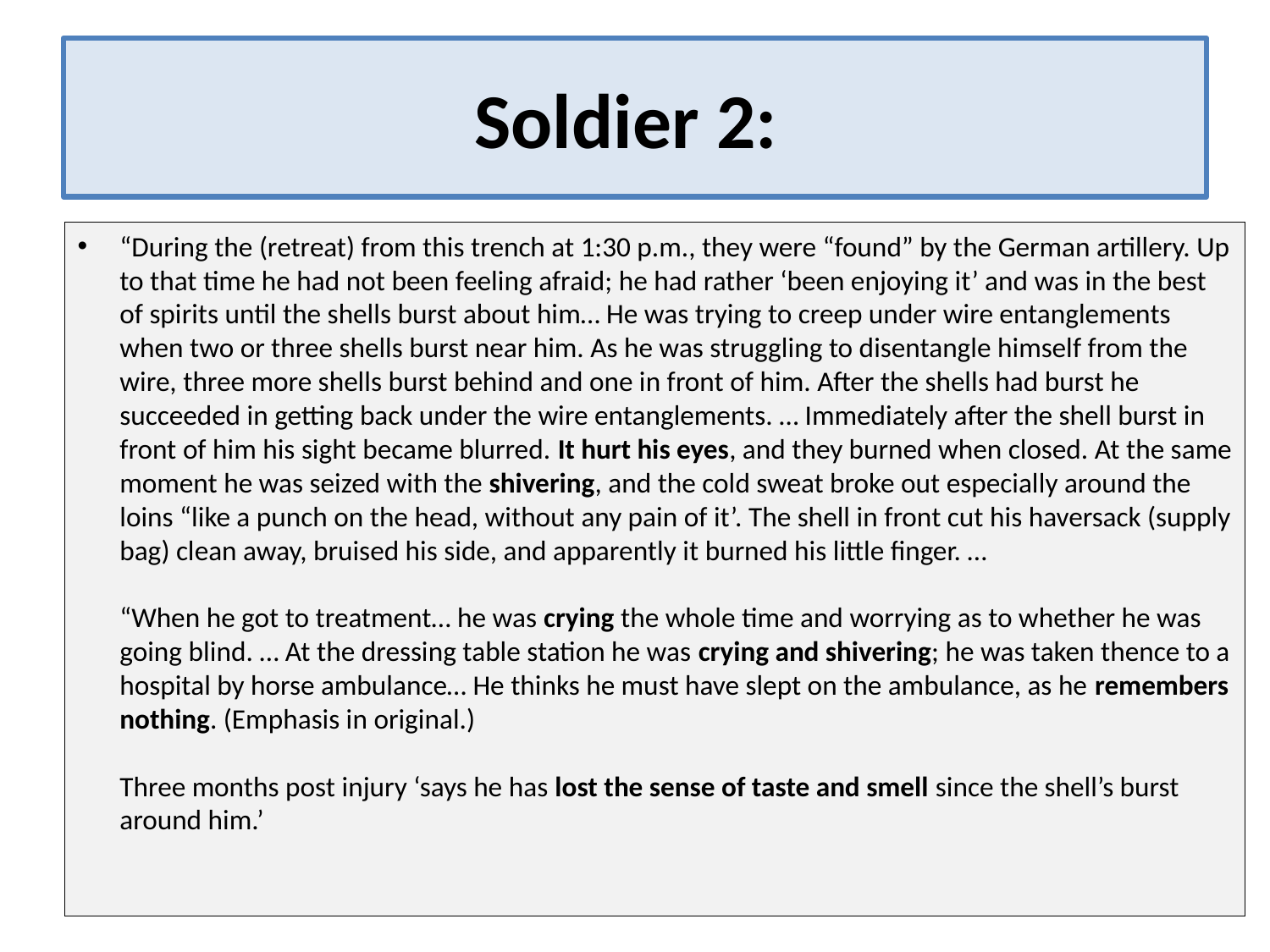

# Soldier 2:
“During the (retreat) from this trench at 1:30 p.m., they were “found” by the German artillery. Up to that time he had not been feeling afraid; he had rather ‘been enjoying it’ and was in the best of spirits until the shells burst about him… He was trying to creep under wire entanglements when two or three shells burst near him. As he was struggling to disentangle himself from the wire, three more shells burst behind and one in front of him. After the shells had burst he succeeded in getting back under the wire entanglements. … Immediately after the shell burst in front of him his sight became blurred. It hurt his eyes, and they burned when closed. At the same moment he was seized with the shivering, and the cold sweat broke out especially around the loins “like a punch on the head, without any pain of it’. The shell in front cut his haversack (supply bag) clean away, bruised his side, and apparently it burned his little finger. …
“When he got to treatment… he was crying the whole time and worrying as to whether he was going blind. … At the dressing table station he was crying and shivering; he was taken thence to a hospital by horse ambulance… He thinks he must have slept on the ambulance, as he remembers nothing. (Emphasis in original.)
Three months post injury ‘says he has lost the sense of taste and smell since the shell’s burst around him.’